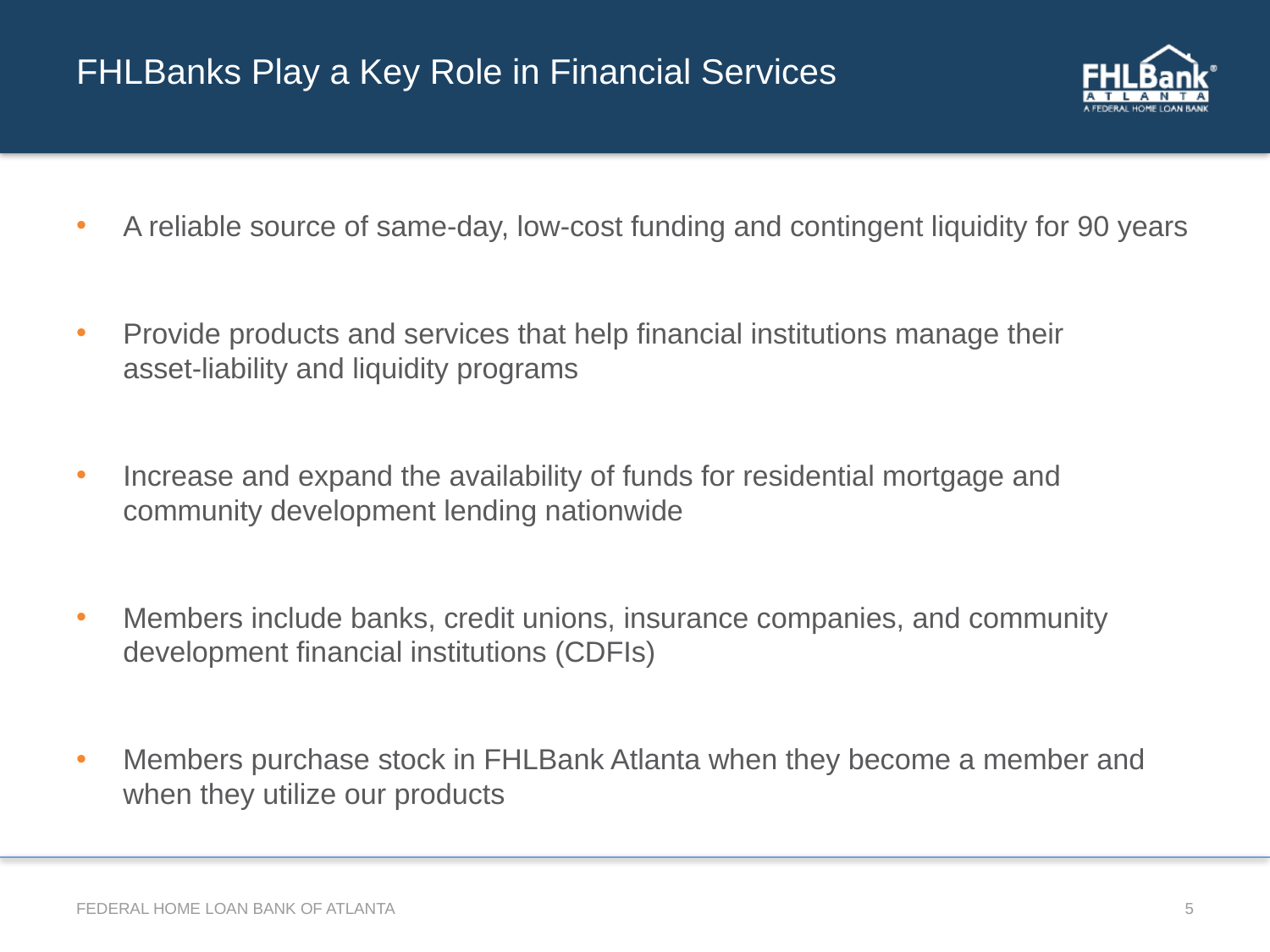

# FHLBanks Play a Key Role in Financial Services
A reliable source of same-day, low-cost funding and contingent liquidity for 90 years

Provide products and services that help financial institutions manage their
asset-liability and liquidity programs

Increase and expand the availability of funds for residential mortgage and community development lending nationwide

Members include banks, credit unions, insurance companies, and community development financial institutions (CDFIs)

Members purchase stock in FHLBank Atlanta when they become a member and when they utilize our products

FEDERAL HOME LOAN BANK OF ATLANTA
5